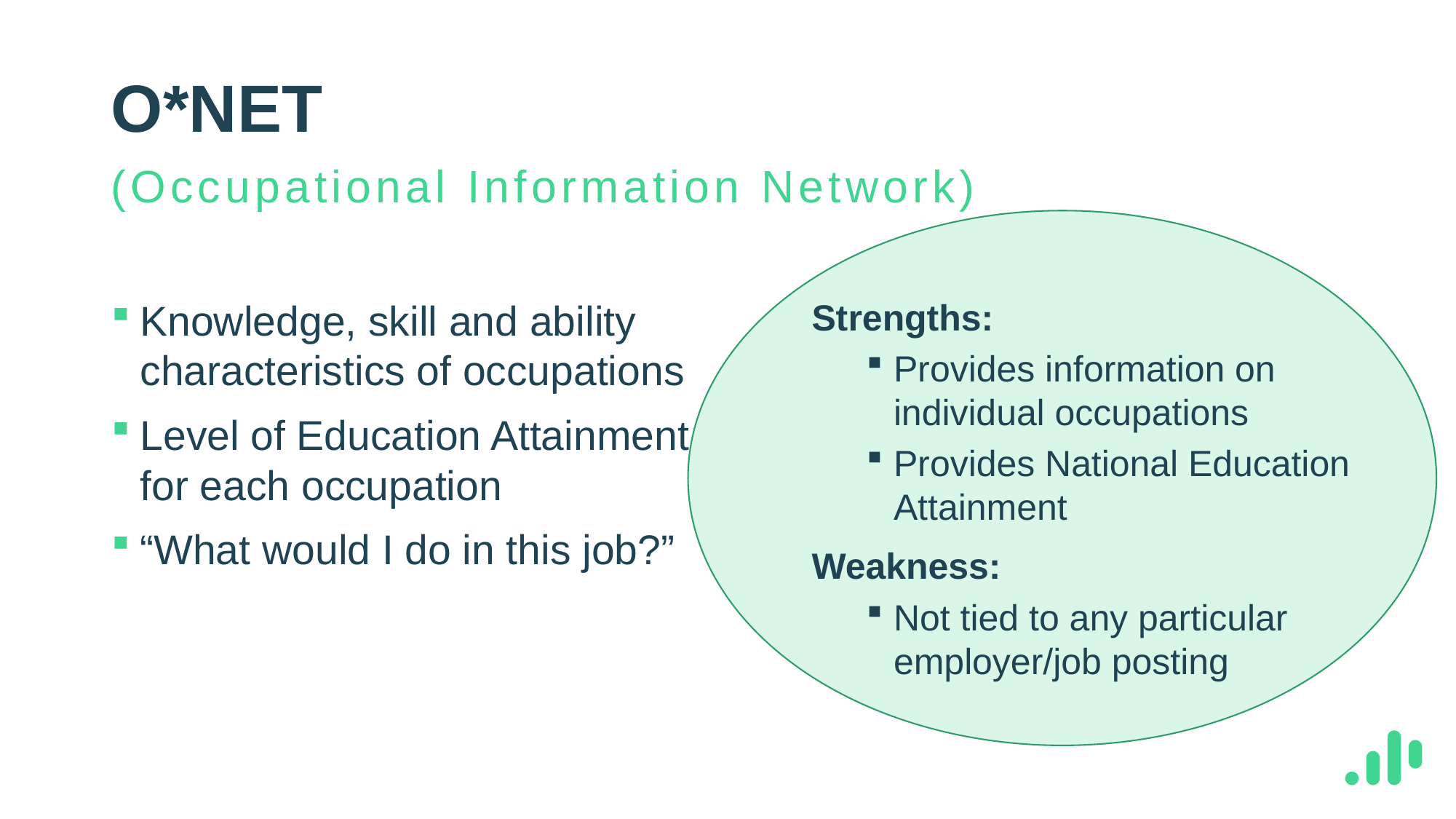

# O*NET
(Occupational Information Network)

Knowledge, skill and ability characteristics of occupations
Level of Education Attainment for each occupation
“What would I do in this job?”

Strengths:
Provides information on individual occupations
Provides National Education Attainment
Weakness:
Not tied to any particular employer/job posting